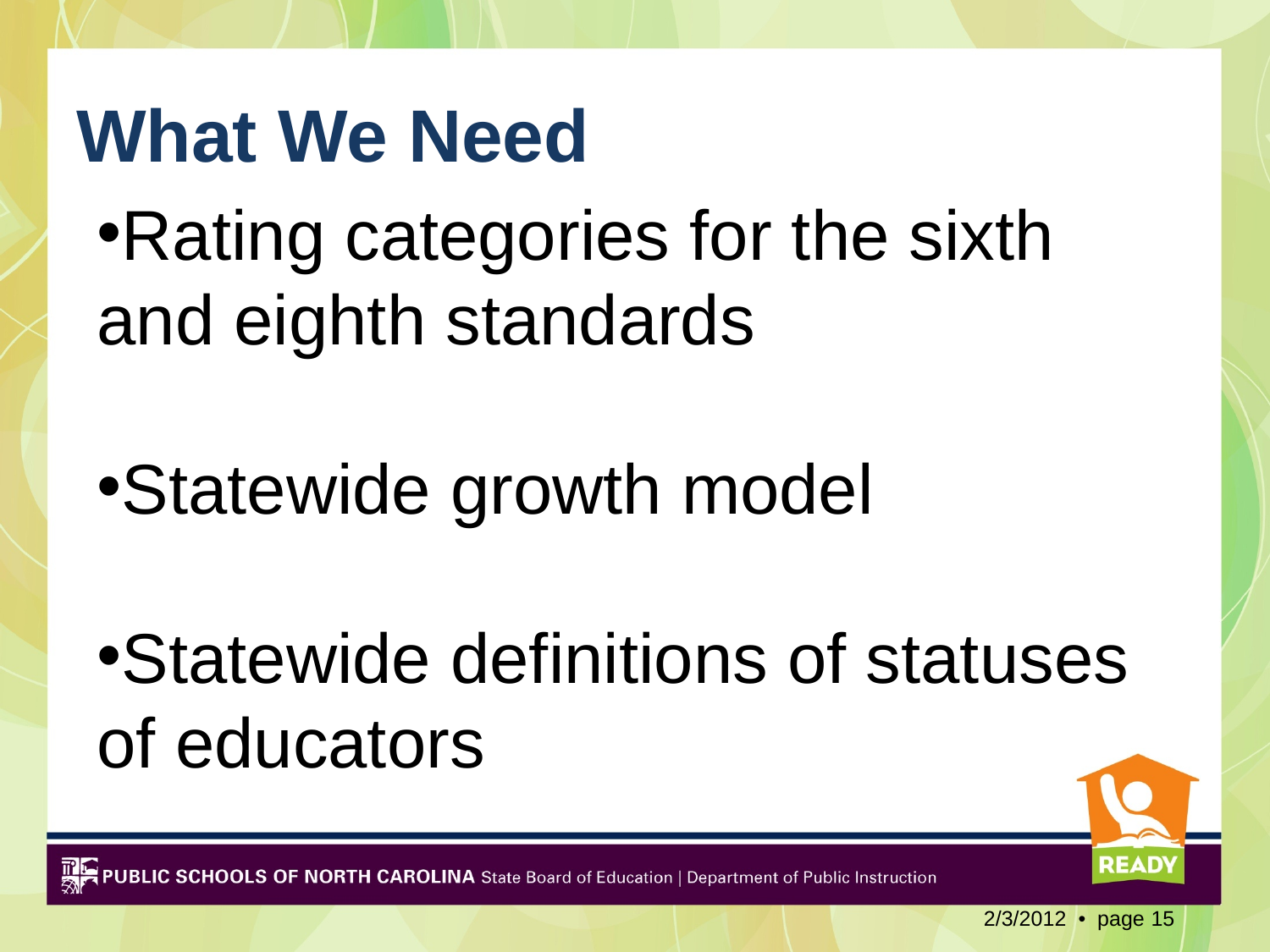

# What We Need

Rating categories for the sixth and eighth standards

Statewide growth model

Statewide definitions of statuses of educators

2/3/2012  •  page 15